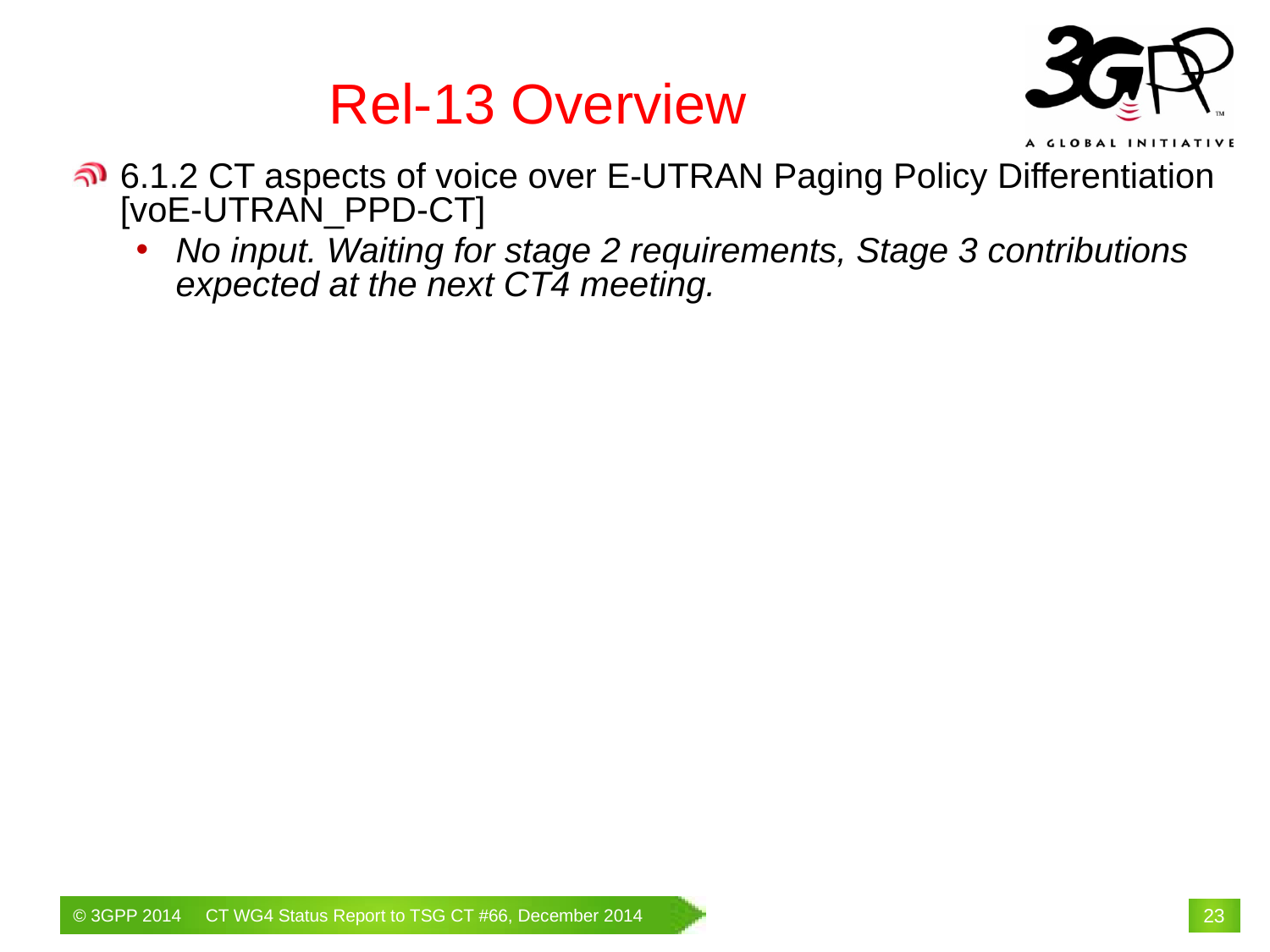

# Rel-13 Overview
6.1.2 CT aspects of voice over E-UTRAN Paging Policy Differentiation [voE-UTRAN_PPD-CT]
No input. Waiting for stage 2 requirements, Stage 3 contributions expected at the next CT4 meeting.